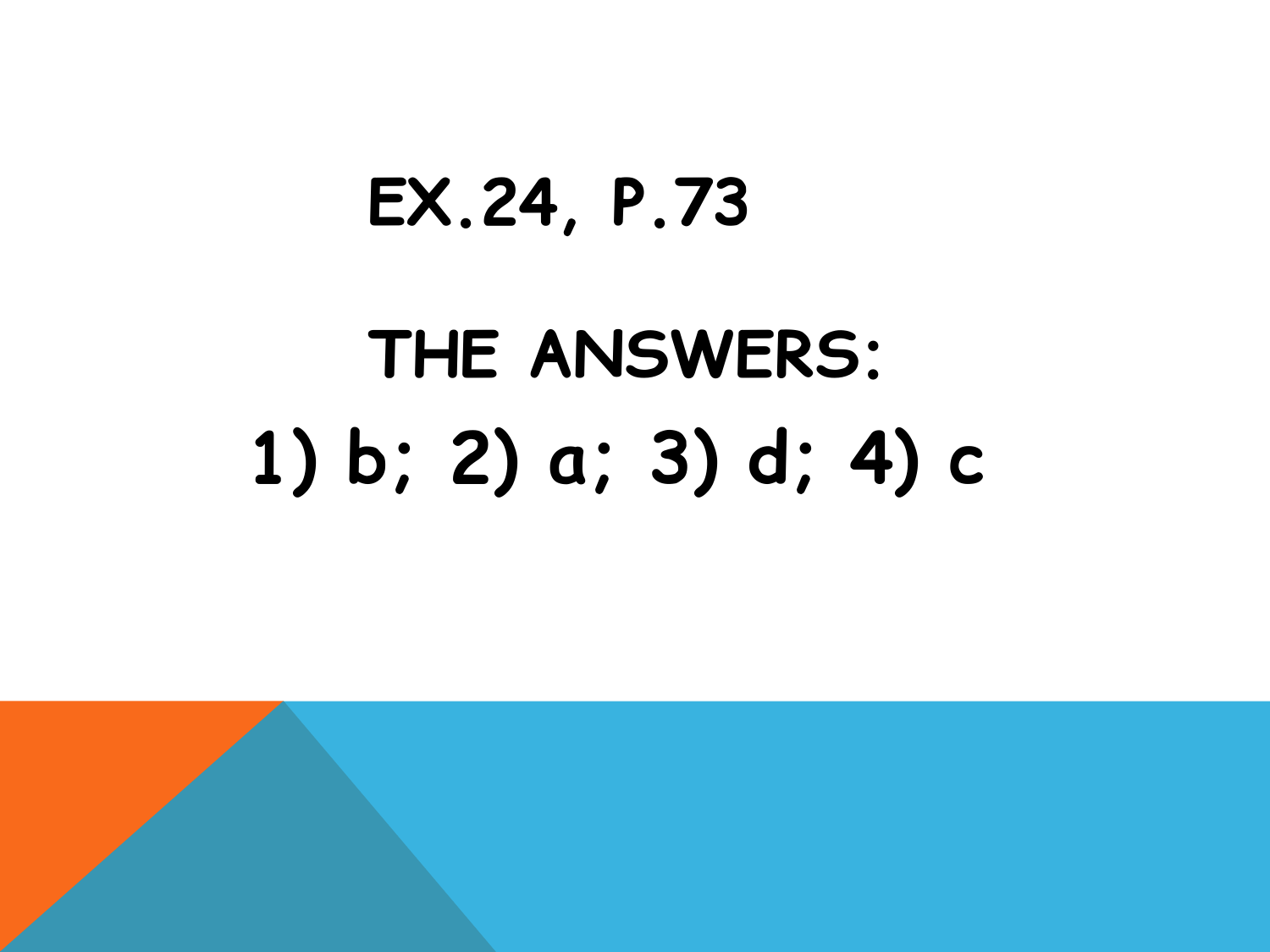

# Ex.24, p.73 The answers:
1) b; 2) a; 3) d; 4) c